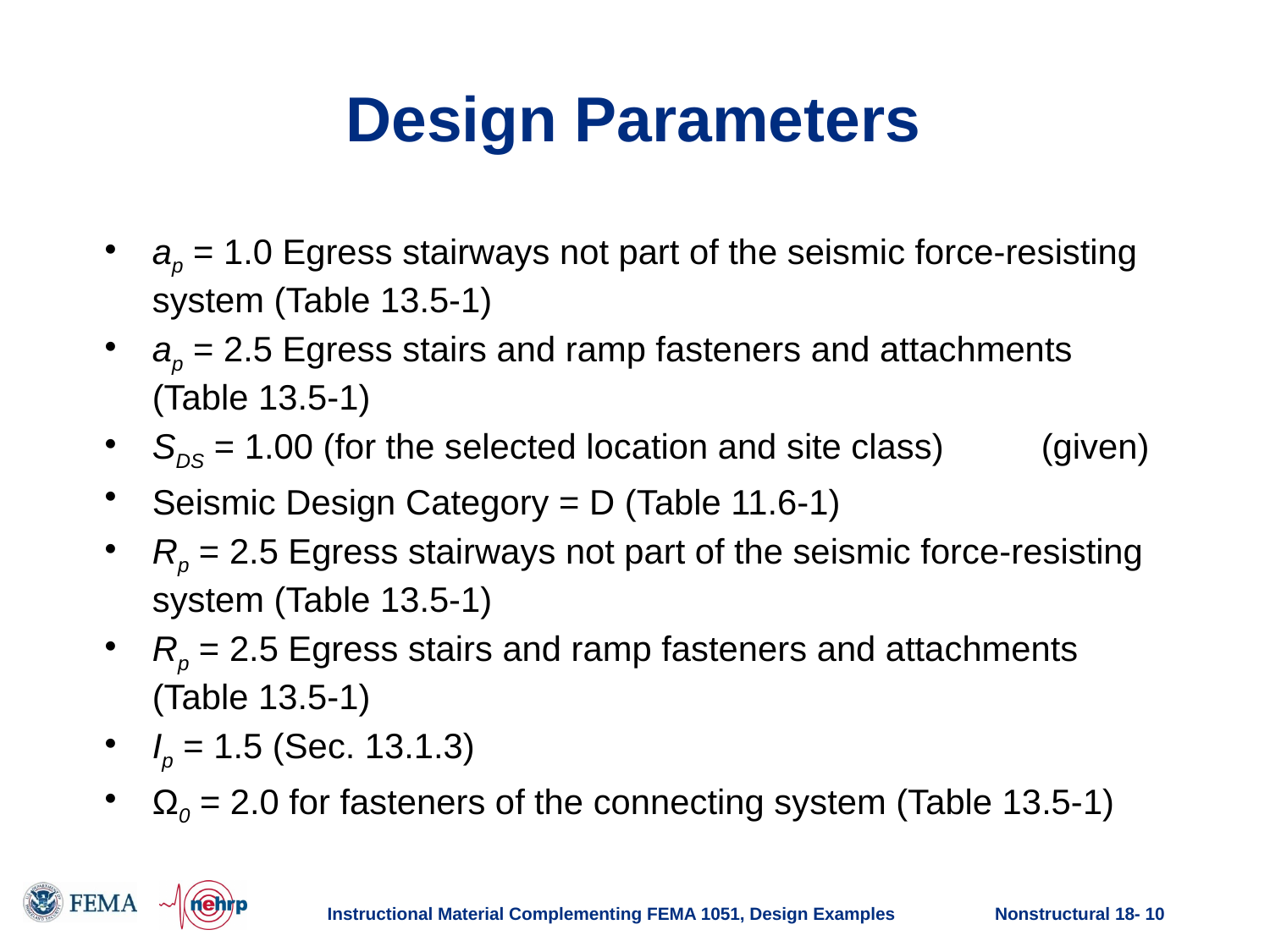

# Design Parameters
ap = 1.0 Egress stairways not part of the seismic force-resisting system (Table 13.5-1)
ap = 2.5 Egress stairs and ramp fasteners and attachments (Table 13.5-1)
SDS = 1.00 (for the selected location and site class)	(given)
Seismic Design Category = D (Table 11.6-1)
Rp = 2.5 Egress stairways not part of the seismic force-resisting system (Table 13.5-1)
Rp = 2.5 Egress stairs and ramp fasteners and attachments (Table 13.5-1)
Ip = 1.5 (Sec. 13.1.3)
Ω0 = 2.0 for fasteners of the connecting system (Table 13.5-1)

Instructional Material Complementing FEMA 1051, Design Examples
Nonstructural 18- 10